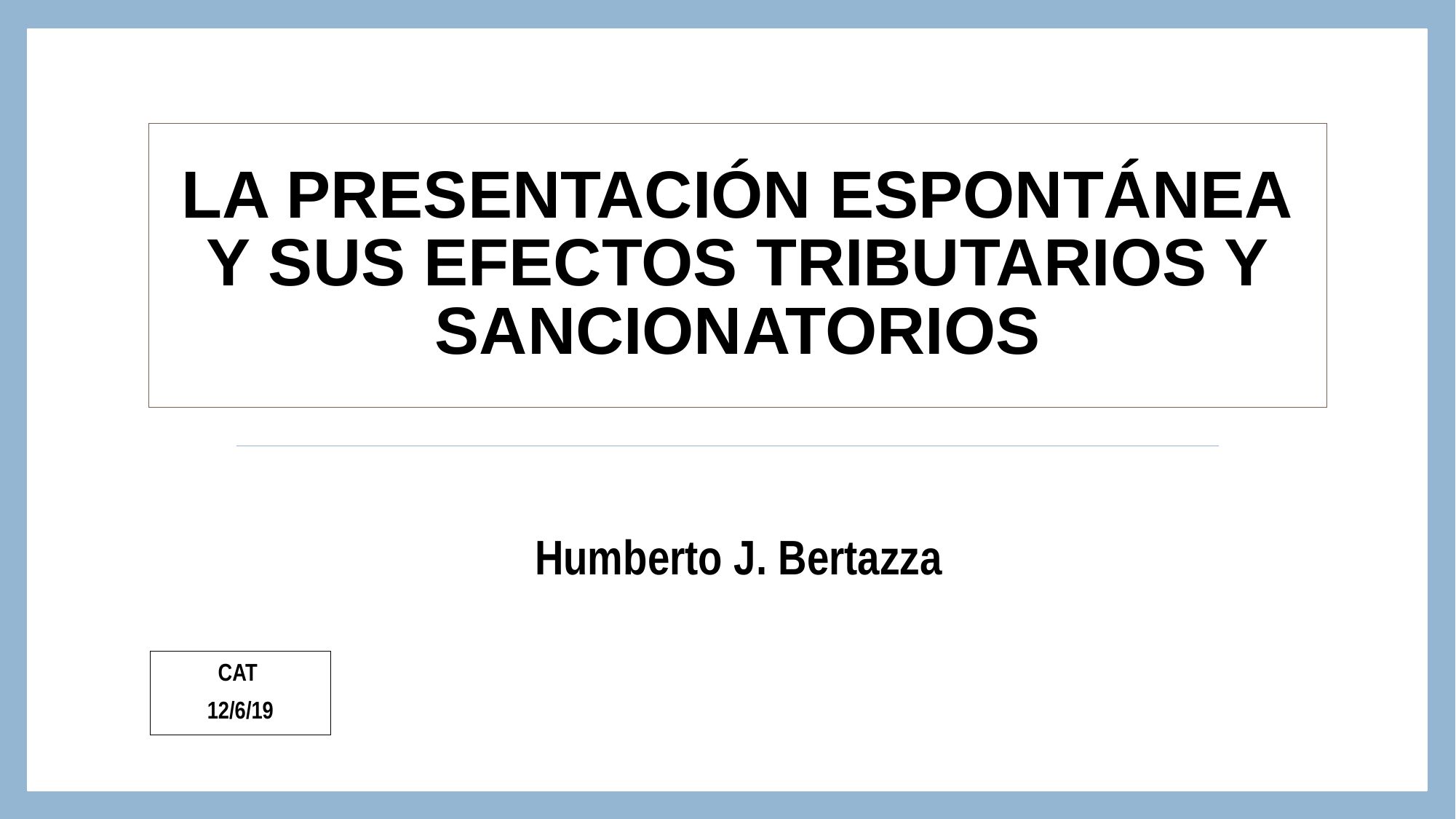

# LA PRESENTACIÓN ESPONTÁNEA Y SUS EFECTOS TRIBUTARIOS Y SANCIONATORIOS
Humberto J. Bertazza
CAT
12/6/19